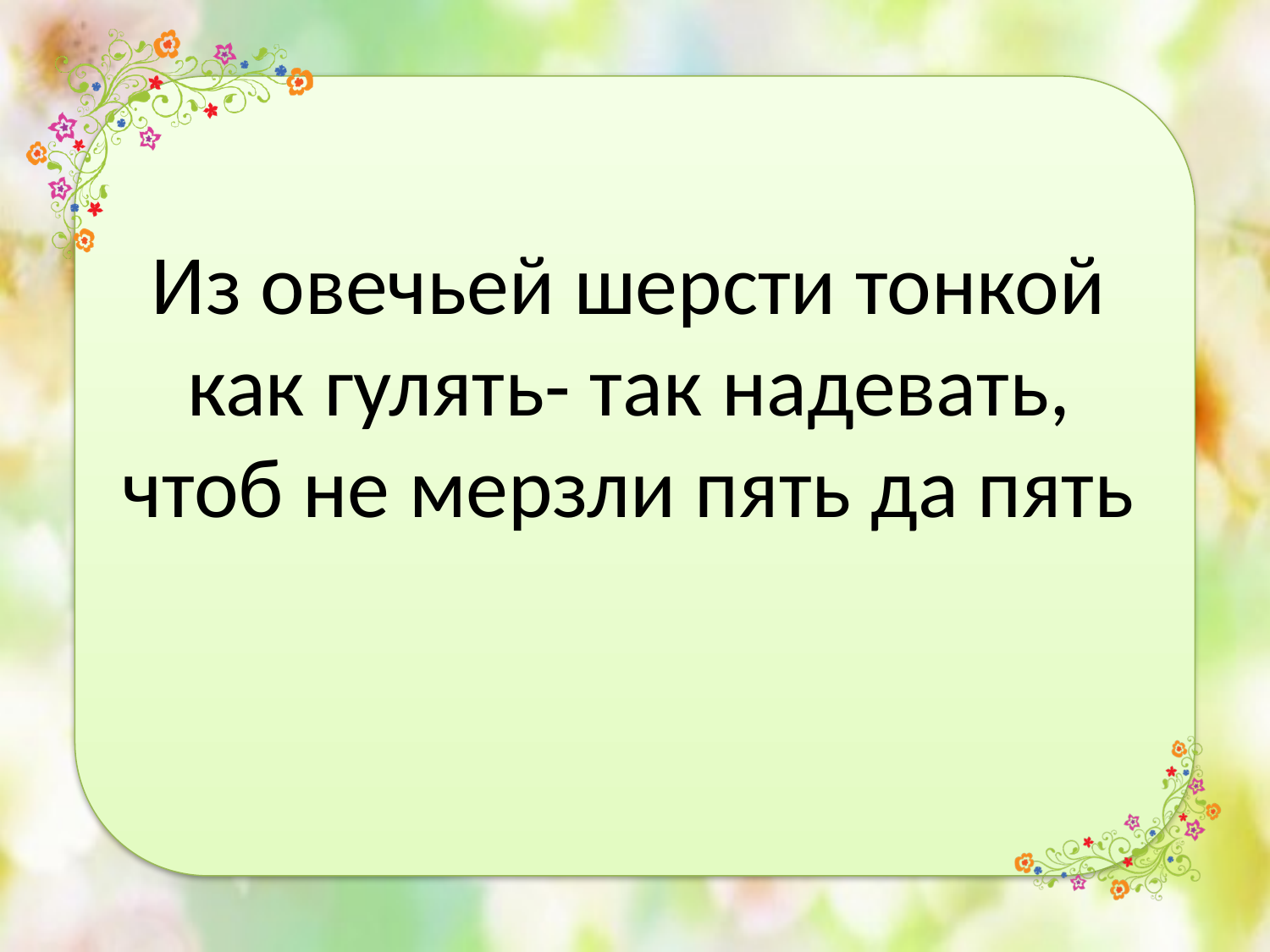

# Из овечьей шерсти тонкой как гулять- так надевать, чтоб не мерзли пять да пять